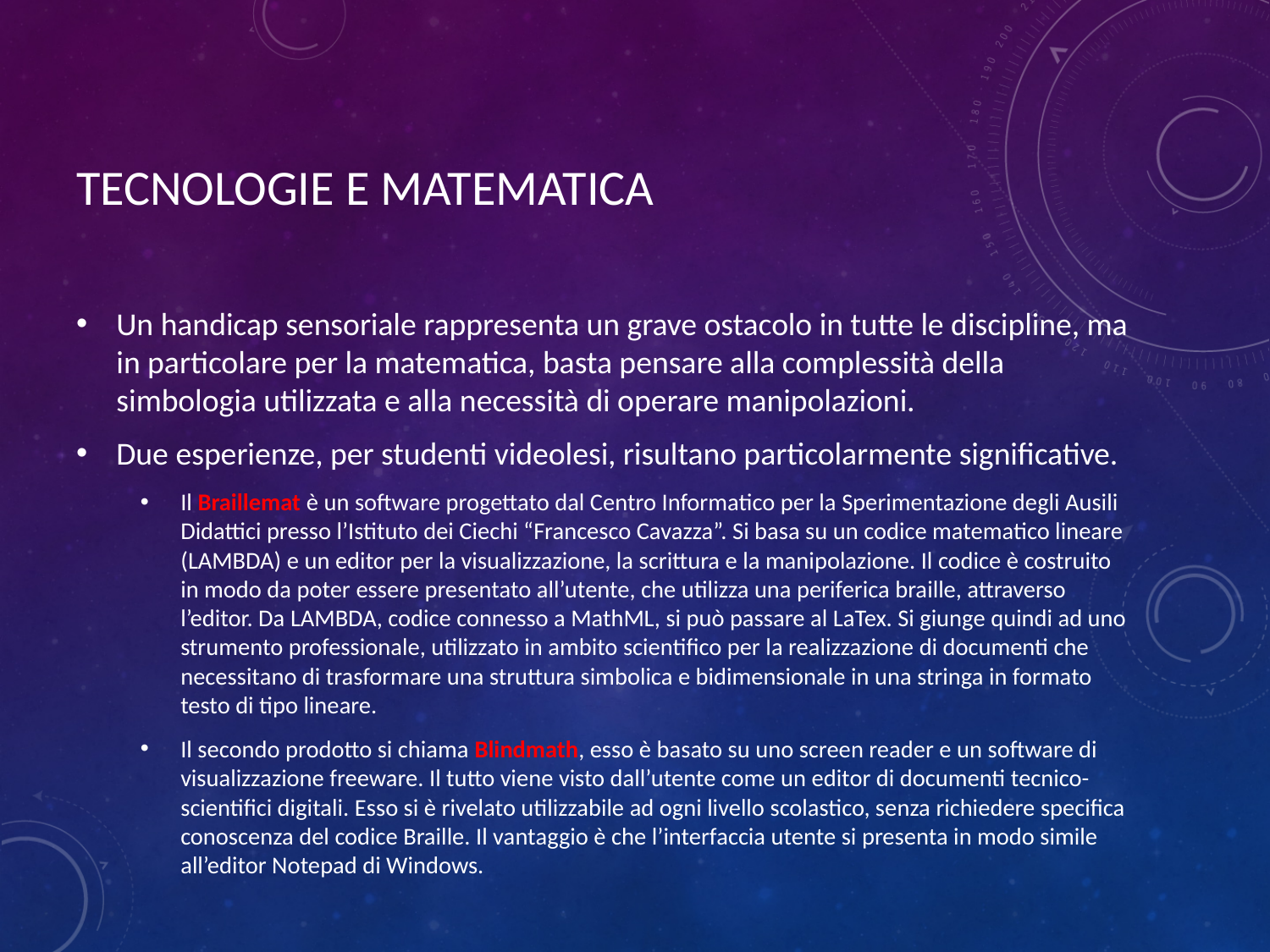

# Tecnologie e matematica
Un handicap sensoriale rappresenta un grave ostacolo in tutte le discipline, ma in particolare per la matematica, basta pensare alla complessità della simbologia utilizzata e alla necessità di operare manipolazioni.
Due esperienze, per studenti videolesi, risultano particolarmente significative.
Il Braillemat è un software progettato dal Centro Informatico per la Sperimentazione degli Ausili Didattici presso l’Istituto dei Ciechi “Francesco Cavazza”. Si basa su un codice matematico lineare (LAMBDA) e un editor per la visualizzazione, la scrittura e la manipolazione. Il codice è costruito in modo da poter essere presentato all’utente, che utilizza una periferica braille, attraverso l’editor. Da LAMBDA, codice connesso a MathML, si può passare al LaTex. Si giunge quindi ad uno strumento professionale, utilizzato in ambito scientifico per la realizzazione di documenti che necessitano di trasformare una struttura simbolica e bidimensionale in una stringa in formato testo di tipo lineare.
Il secondo prodotto si chiama Blindmath, esso è basato su uno screen reader e un software di visualizzazione freeware. Il tutto viene visto dall’utente come un editor di documenti tecnico-scientifici digitali. Esso si è rivelato utilizzabile ad ogni livello scolastico, senza richiedere specifica conoscenza del codice Braille. Il vantaggio è che l’interfaccia utente si presenta in modo simile all’editor Notepad di Windows.